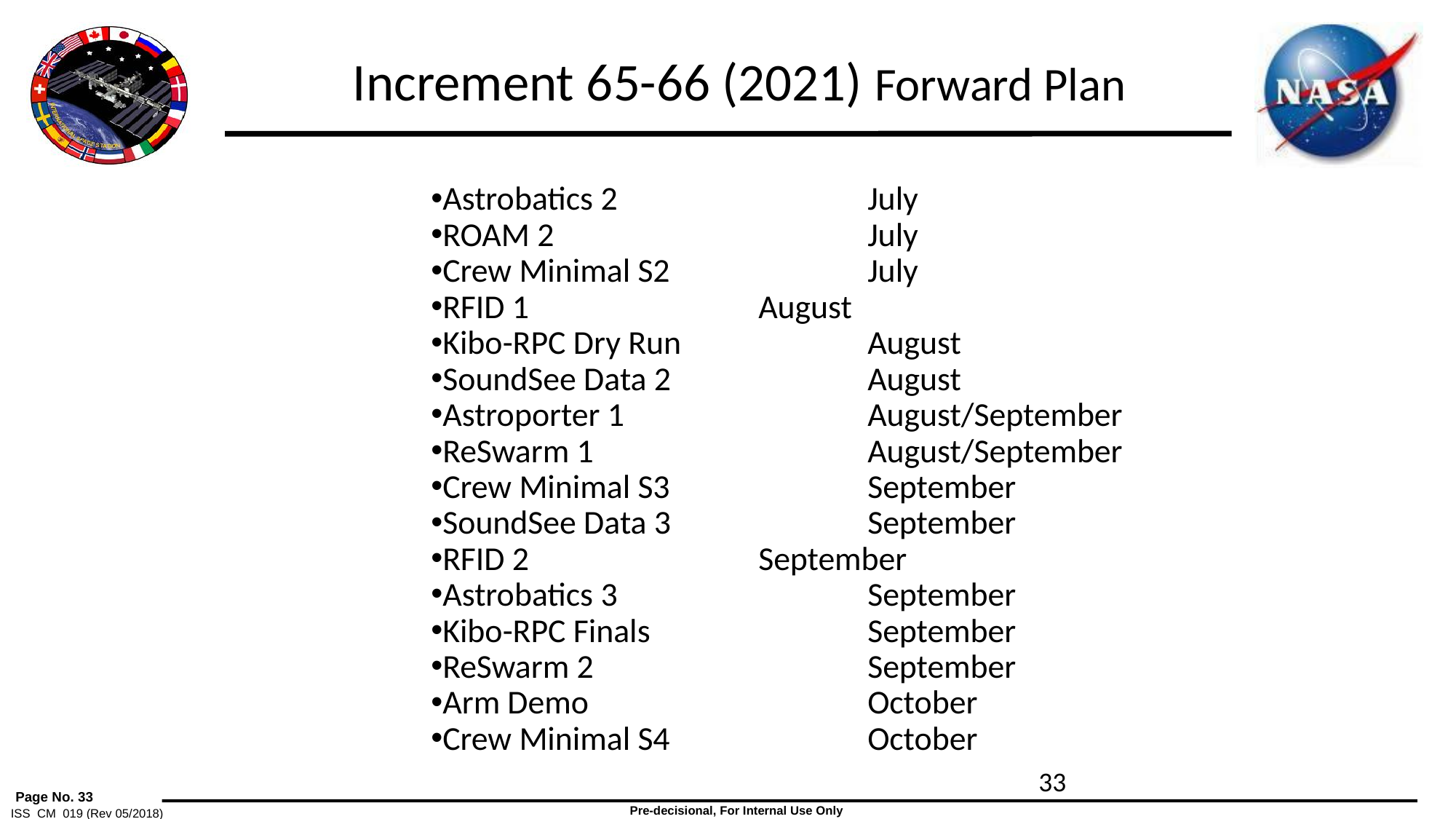

# Increment 65-66 (2021) Forward Plan
Astrobatics 2			July
ROAM 2			July
Crew Minimal S2		July
RFID 1			August
Kibo-RPC Dry Run		August
SoundSee Data 2 		August
Astroporter 1			August/September
ReSwarm 1			August/September
Crew Minimal S3		September
SoundSee Data 3		September
RFID 2			September
Astrobatics 3 			September
Kibo-RPC Finals 		September
ReSwarm 2			September
Arm Demo			October
Crew Minimal S4		October
33